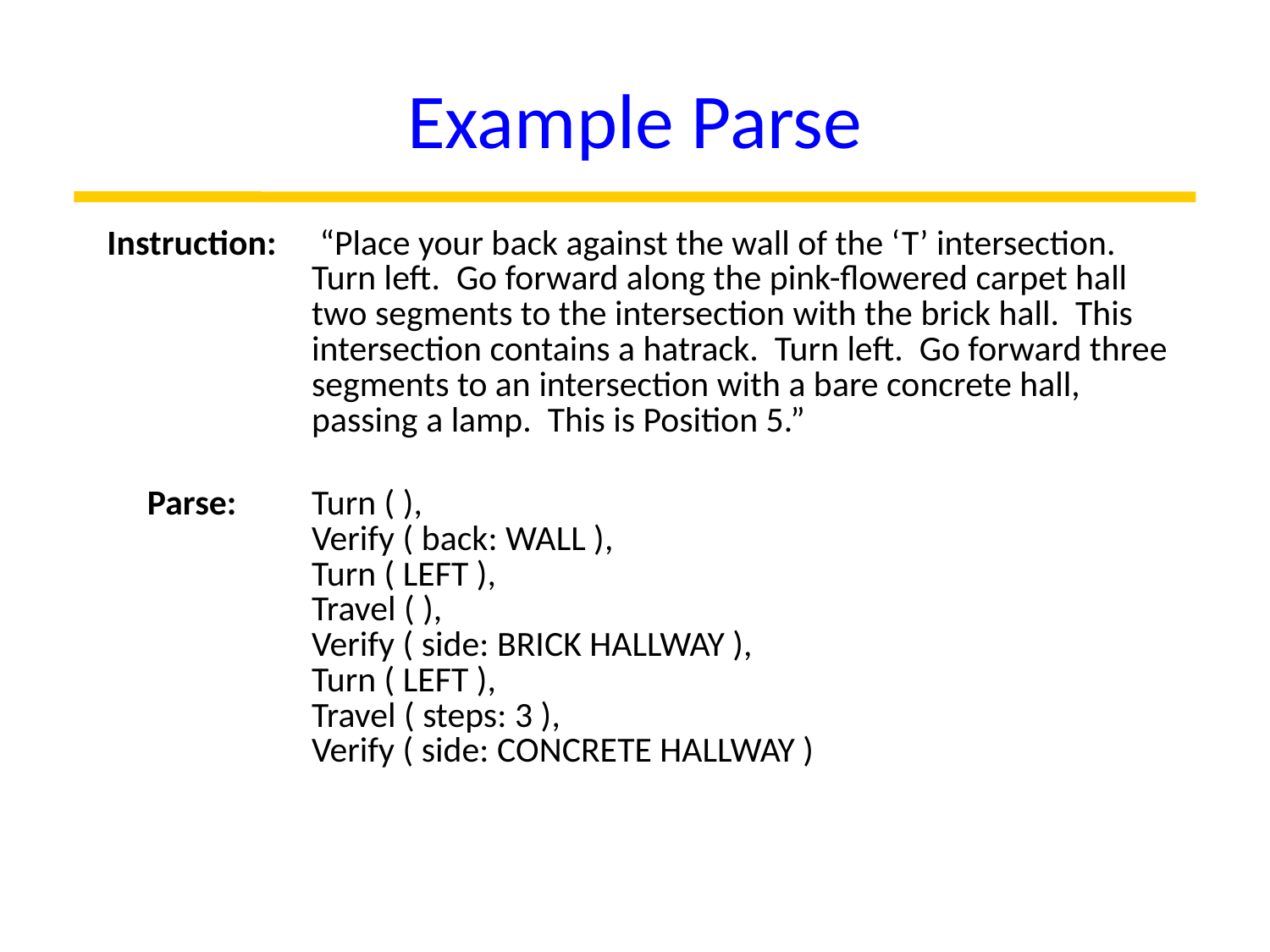

# Example Parse

| Instruction: | “Place your back against the wall of the ‘T’ intersection. Turn left. Go forward along the pink-flowered carpet hall two segments to the intersection with the brick hall. This intersection contains a hatrack. Turn left. Go forward three segments to an intersection with a bare concrete hall, passing a lamp. This is Position 5.” |
| --- | --- |
| Parse: | Turn ( ), Verify ( back: WALL ), Turn ( LEFT ), Travel ( ), Verify ( side: BRICK HALLWAY ), Turn ( LEFT ), Travel ( steps: 3 ), Verify ( side: CONCRETE HALLWAY ) |